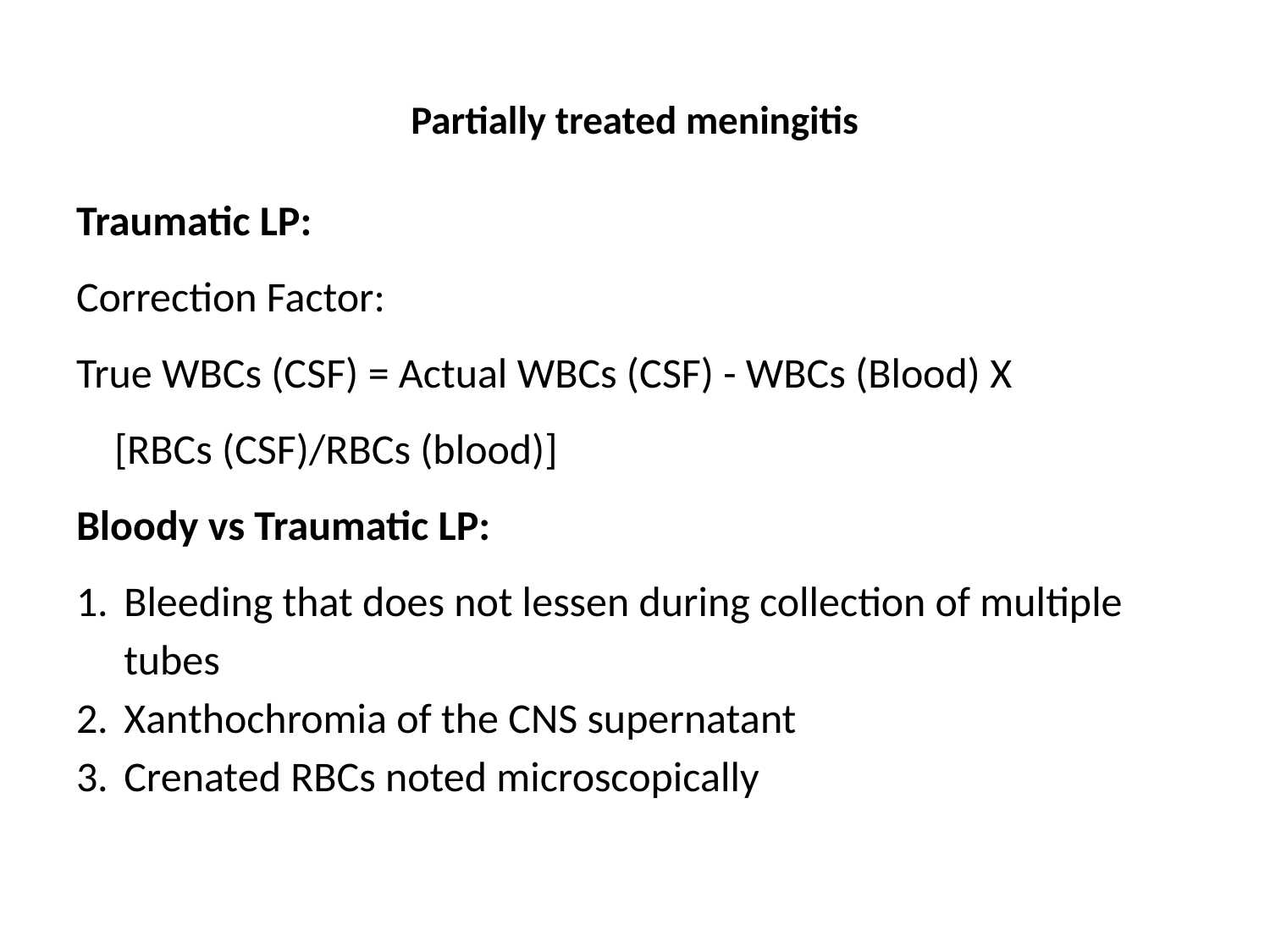

# Partially treated meningitis
Traumatic LP:
Correction Factor:
True WBCs (CSF) = Actual WBCs (CSF) - WBCs (Blood) X
    [RBCs (CSF)/RBCs (blood)]
Bloody vs Traumatic LP:
Bleeding that does not lessen during collection of multiple tubes
Xanthochromia of the CNS supernatant
Crenated RBCs noted microscopically